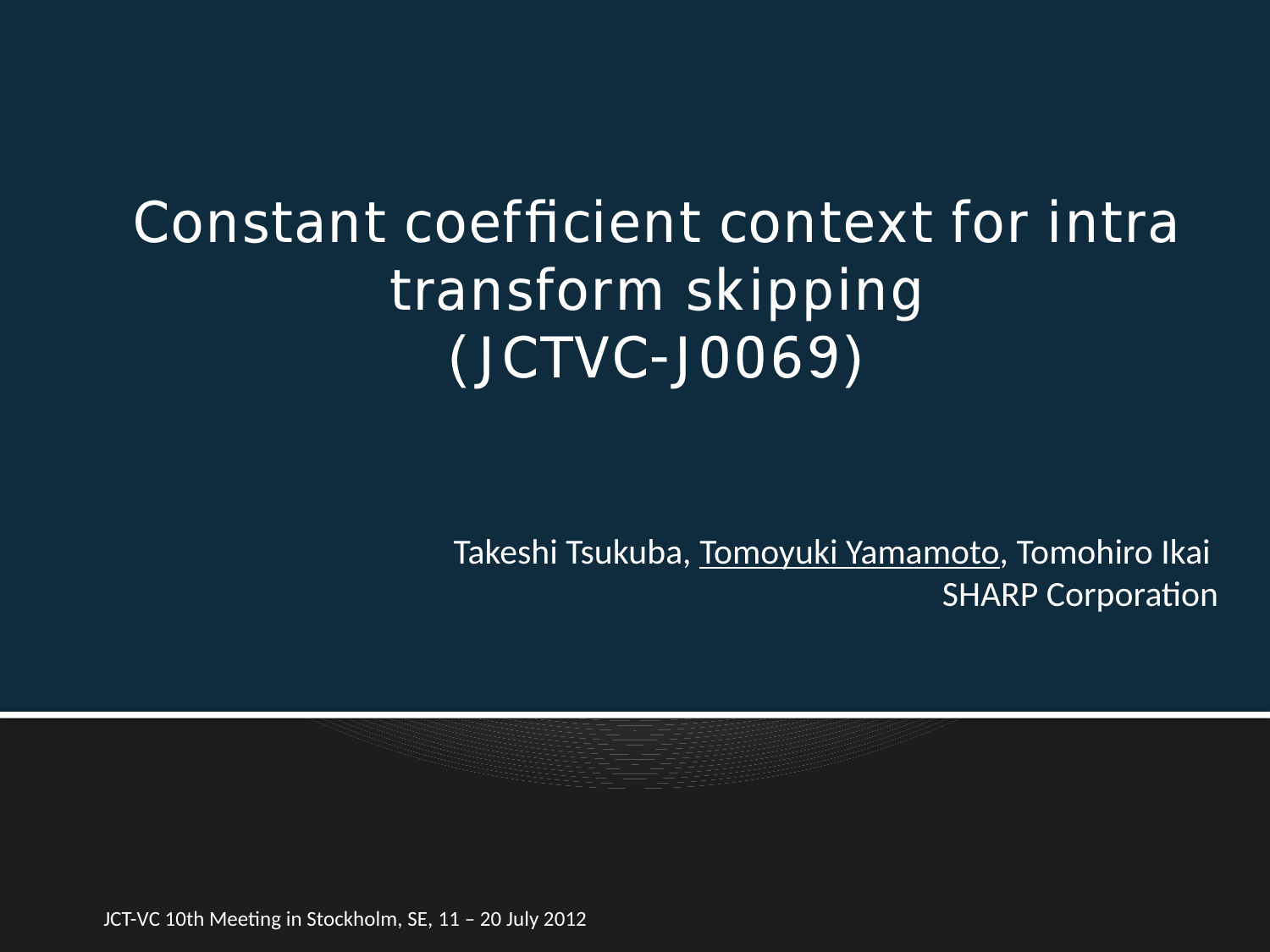

# Constant coefficient context for intra transform skipping (JCTVC-J0069)

Takeshi Tsukuba, Tomoyuki Yamamoto, Tomohiro Ikai
SHARP Corporation

JCT-VC 10th Meeting in Stockholm, SE, 11 – 20 July 2012